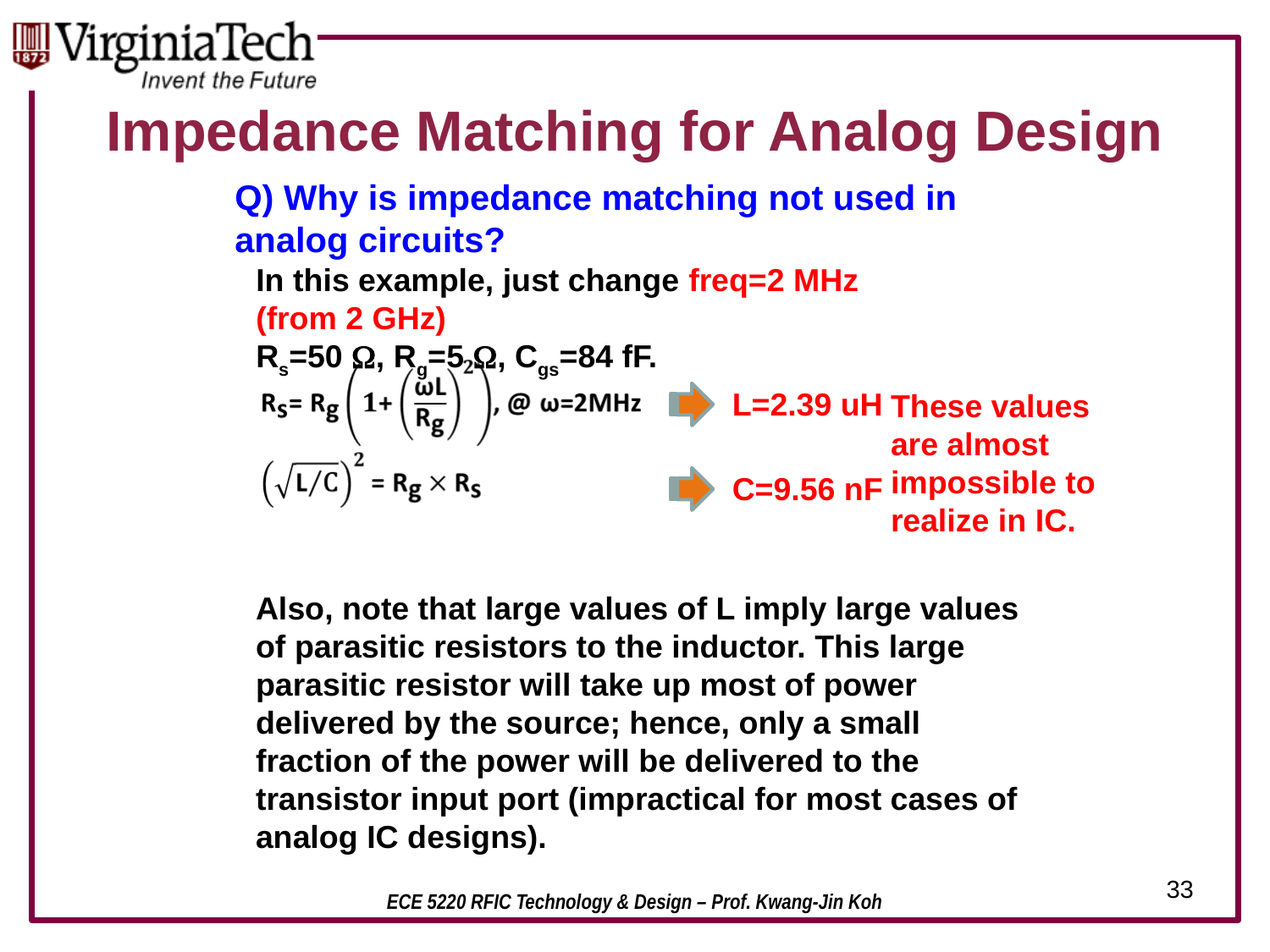

# Impedance Matching for Analog Design
Q) Why is impedance matching not used in analog circuits?
In this example, just change freq=2 MHz (from 2 GHz)
Rs=50 Ω, Rg=5 Ω, Cgs=84 fF.

L=2.39 uH
These values are almost impossible to realize in IC.

C=9.56 nF

Also, note that large values of L imply large values of parasitic resistors to the inductor. This large parasitic resistor will take up most of power delivered by the source; hence, only a small fraction of the power will be delivered to the transistor input port (impractical for most cases of analog IC designs).
33